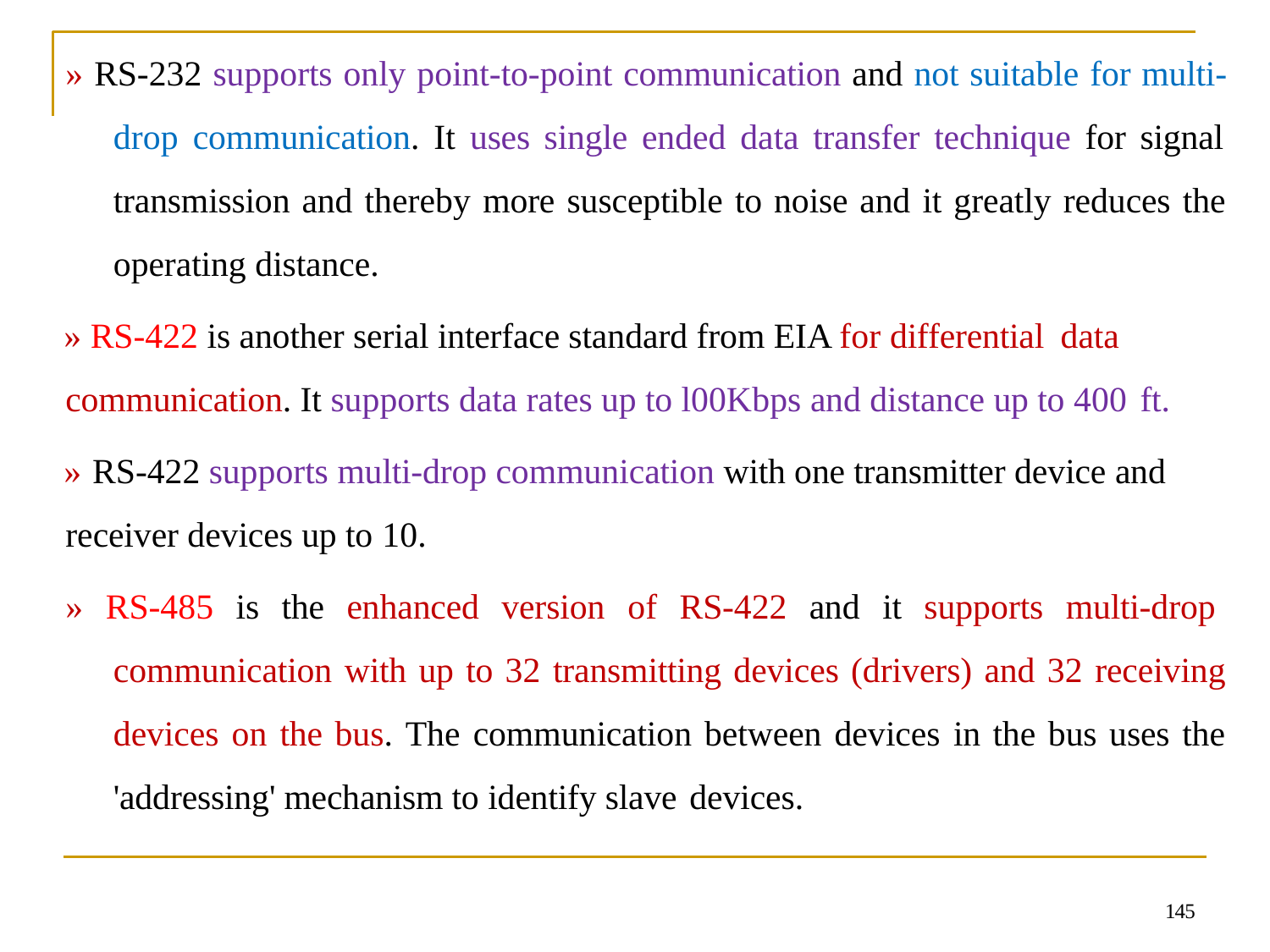

» RS-232 supports only point-to-point communication and not suitable for multi-  drop communication. It uses single ended data transfer technique for signal  transmission and thereby more susceptible to noise and it greatly reduces the  operating distance.
» RS-422 is another serial interface standard from EIA for differential data
communication. It supports data rates up to l00Kbps and distance up to 400 ft.
» RS-422 supports multi-drop communication with one transmitter device and
receiver devices up to 10.
» RS-485 is the enhanced version of RS-422 and it supports multi-drop  communication with up to 32 transmitting devices (drivers) and 32 receiving  devices on the bus. The communication between devices in the bus uses the  'addressing' mechanism to identify slave devices.
145